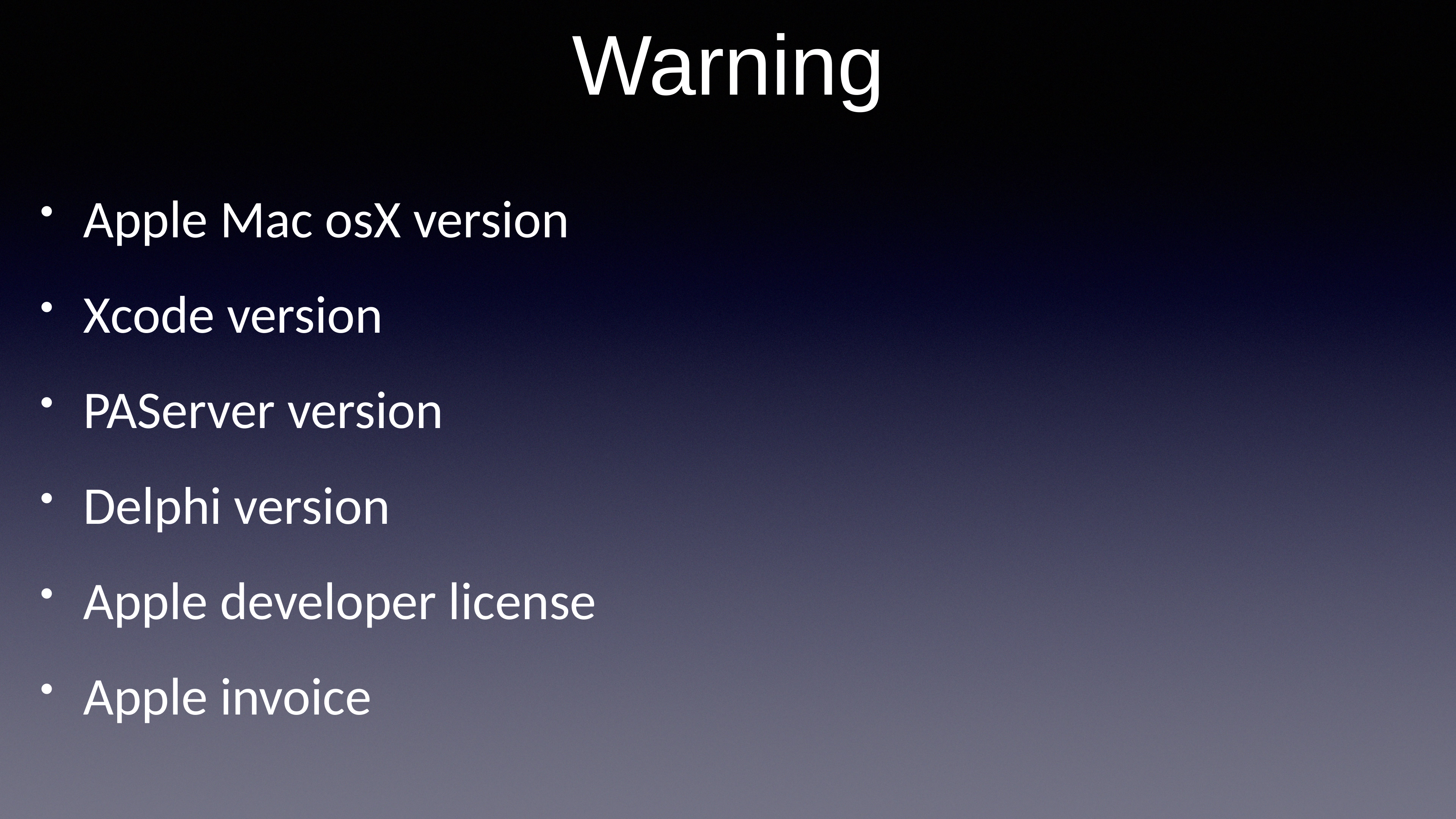

# Warning
Apple Mac osX version
Xcode version
PAServer version
Delphi version
Apple developer license
Apple invoice